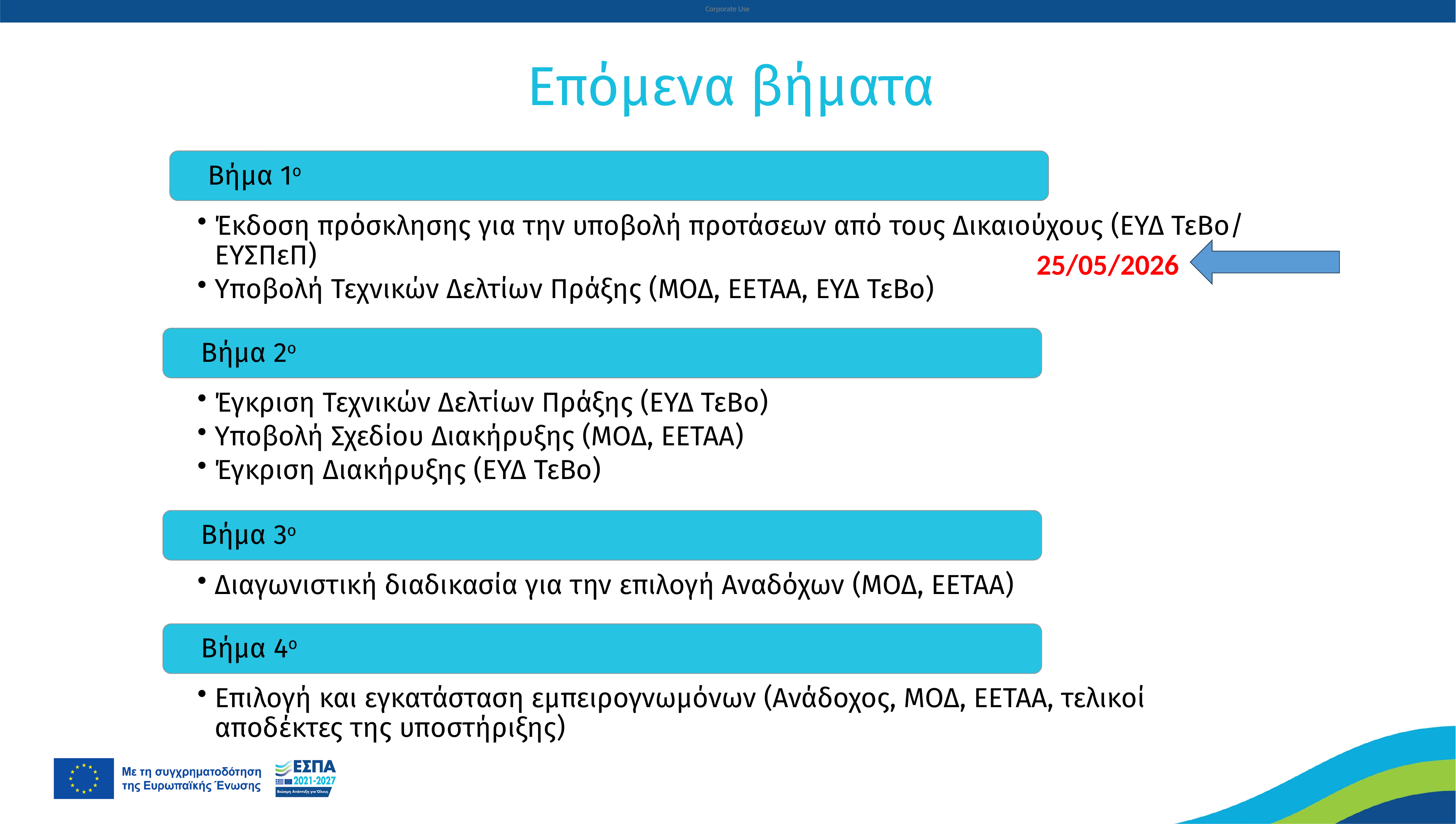

Επόμενα βήματα
Έκδοση πρόσκλησης για την υποβολή προτάσεων από τους Δικαιούχους (ΕΥΔ ΤεΒο/ ΕΥΣΠεΠ)
Υποβολή Τεχνικών Δελτίων Πράξης (ΜΟΔ, ΕΕΤΑΑ, ΕΥΔ ΤεΒο)
Βήμα 1ο
Έγκριση Τεχνικών Δελτίων Πράξης (ΕΥΔ ΤεΒο)
Υποβολή Σχεδίου Διακήρυξης (ΜΟΔ, ΕΕΤΑΑ)
Έγκριση Διακήρυξης (ΕΥΔ ΤεΒο)
Βήμα 2ο
Διαγωνιστική διαδικασία για την επιλογή Αναδόχων (ΜΟΔ, ΕΕΤΑΑ)
Βήμα 3ο
Επιλογή και εγκατάσταση εμπειρογνωμόνων (Ανάδοχος, ΜΟΔ, ΕΕΤΑΑ, τελικοί αποδέκτες της υποστήριξης)
Βήμα 4ο

25/05/2026